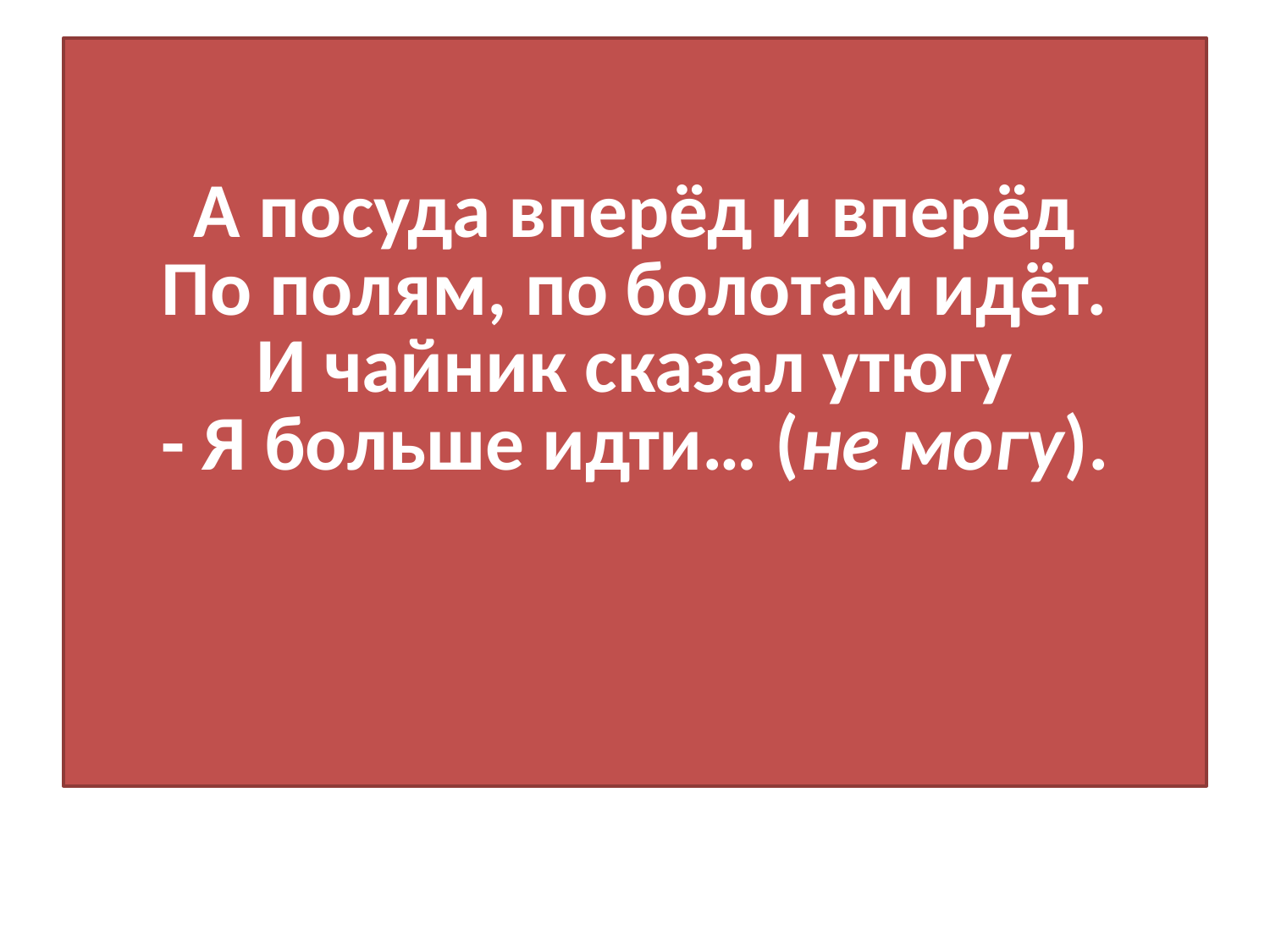

# А посуда вперёд и вперёд По полям, по болотам идёт. И чайник сказал утюгу - Я больше идти… (не могу).